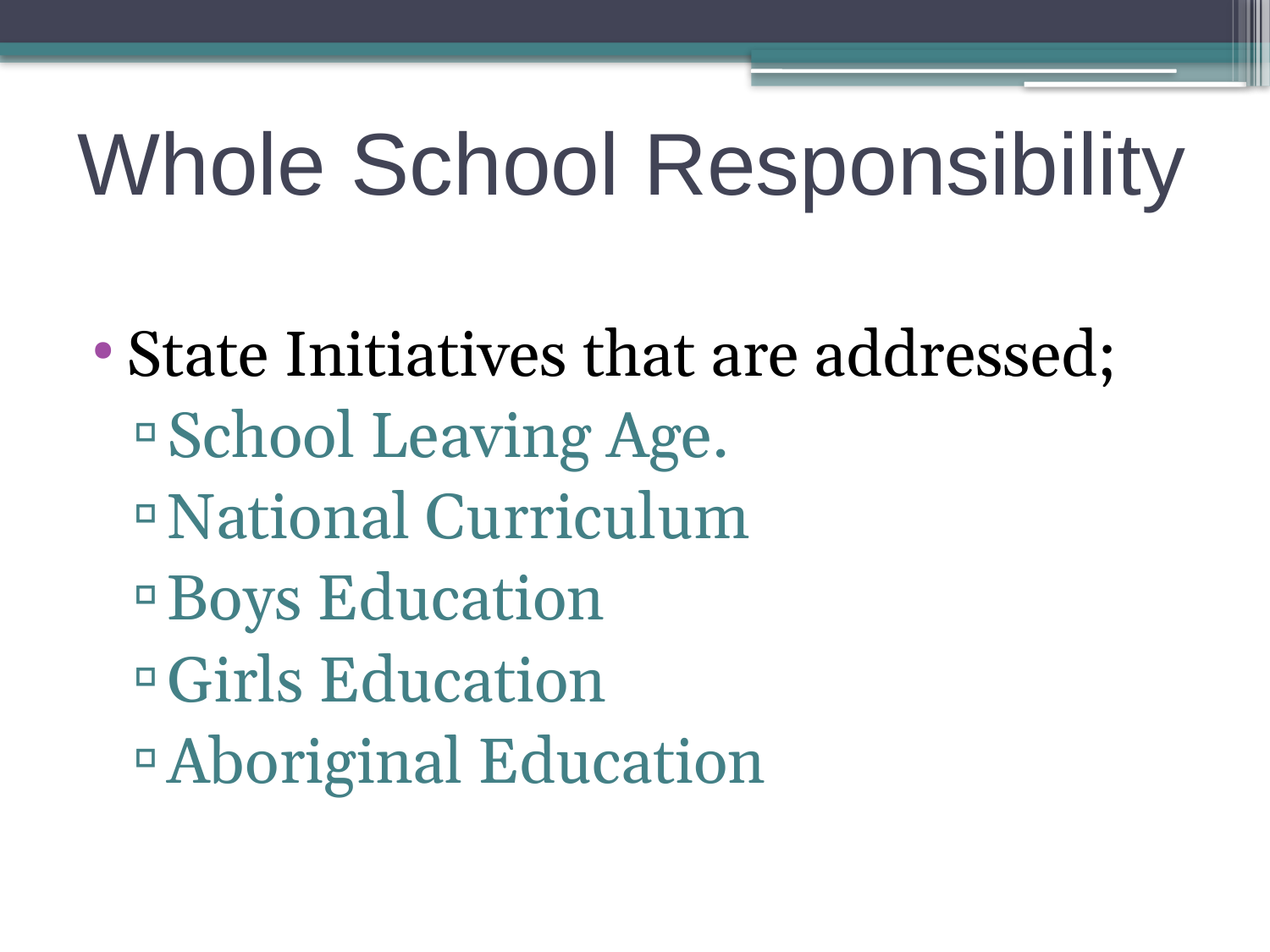

# Whole School Responsibility
State Initiatives that are addressed;
School Leaving Age.
National Curriculum
Boys Education
Girls Education
Aboriginal Education